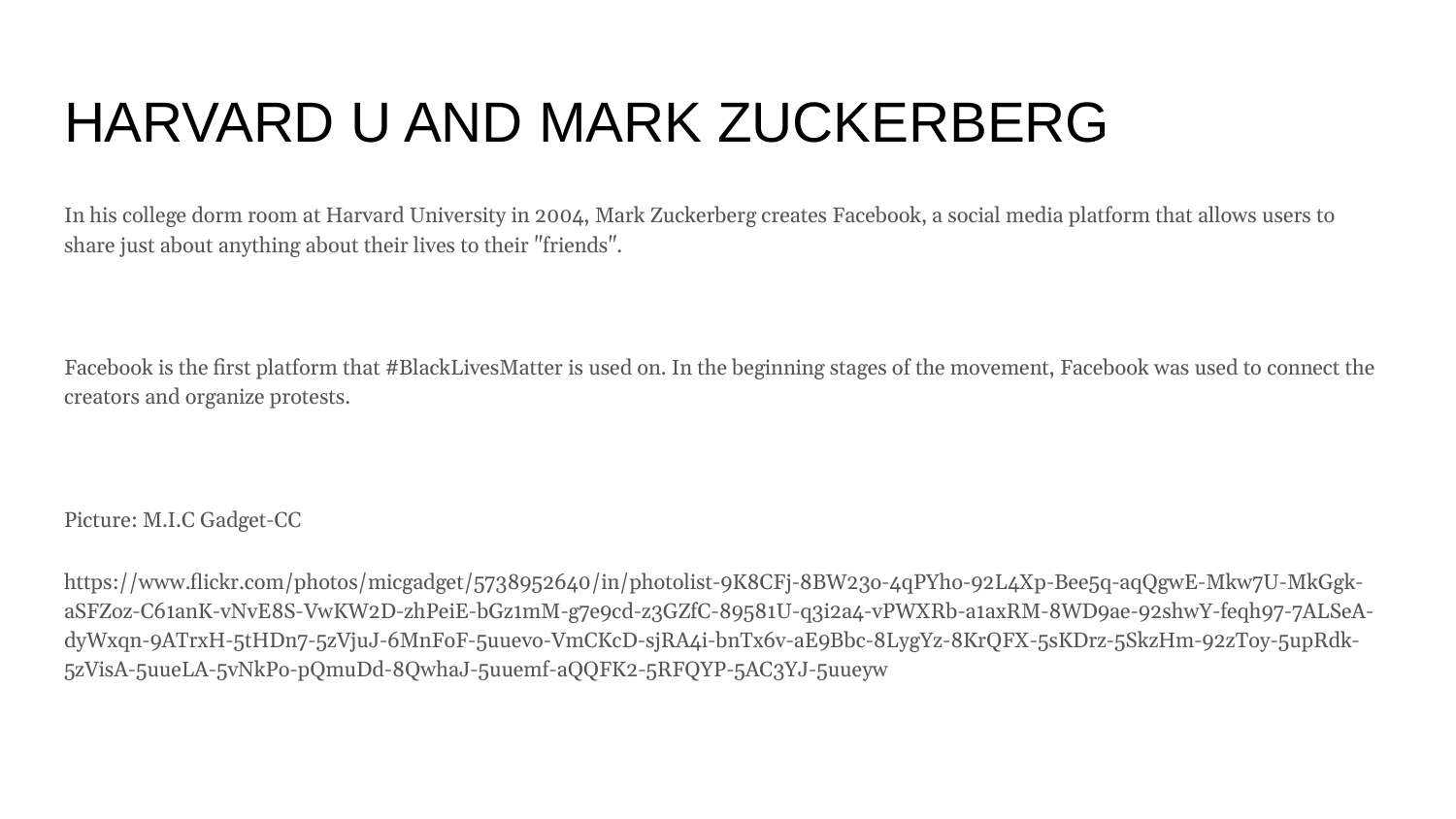

# HARVARD U AND MARK ZUCKERBERG
In his college dorm room at Harvard University in 2004, Mark Zuckerberg creates Facebook, a social media platform that allows users to share just about anything about their lives to their "friends".

Facebook is the first platform that #BlackLivesMatter is used on. In the beginning stages of the movement, Facebook was used to connect the creators and organize protests.

Picture: M.I.C Gadget-CC
https://www.flickr.com/photos/micgadget/5738952640/in/photolist-9K8CFj-8BW23o-4qPYho-92L4Xp-Bee5q-aqQgwE-Mkw7U-MkGgk-aSFZoz-C61anK-vNvE8S-VwKW2D-zhPeiE-bGz1mM-g7e9cd-z3GZfC-89581U-q3i2a4-vPWXRb-a1axRM-8WD9ae-92shwY-feqh97-7ALSeA-dyWxqn-9ATrxH-5tHDn7-5zVjuJ-6MnFoF-5uuevo-VmCKcD-sjRA4i-bnTx6v-aE9Bbc-8LygYz-8KrQFX-5sKDrz-5SkzHm-92zToy-5upRdk-5zVisA-5uueLA-5vNkPo-pQmuDd-8QwhaJ-5uuemf-aQQFK2-5RFQYP-5AC3YJ-5uueyw